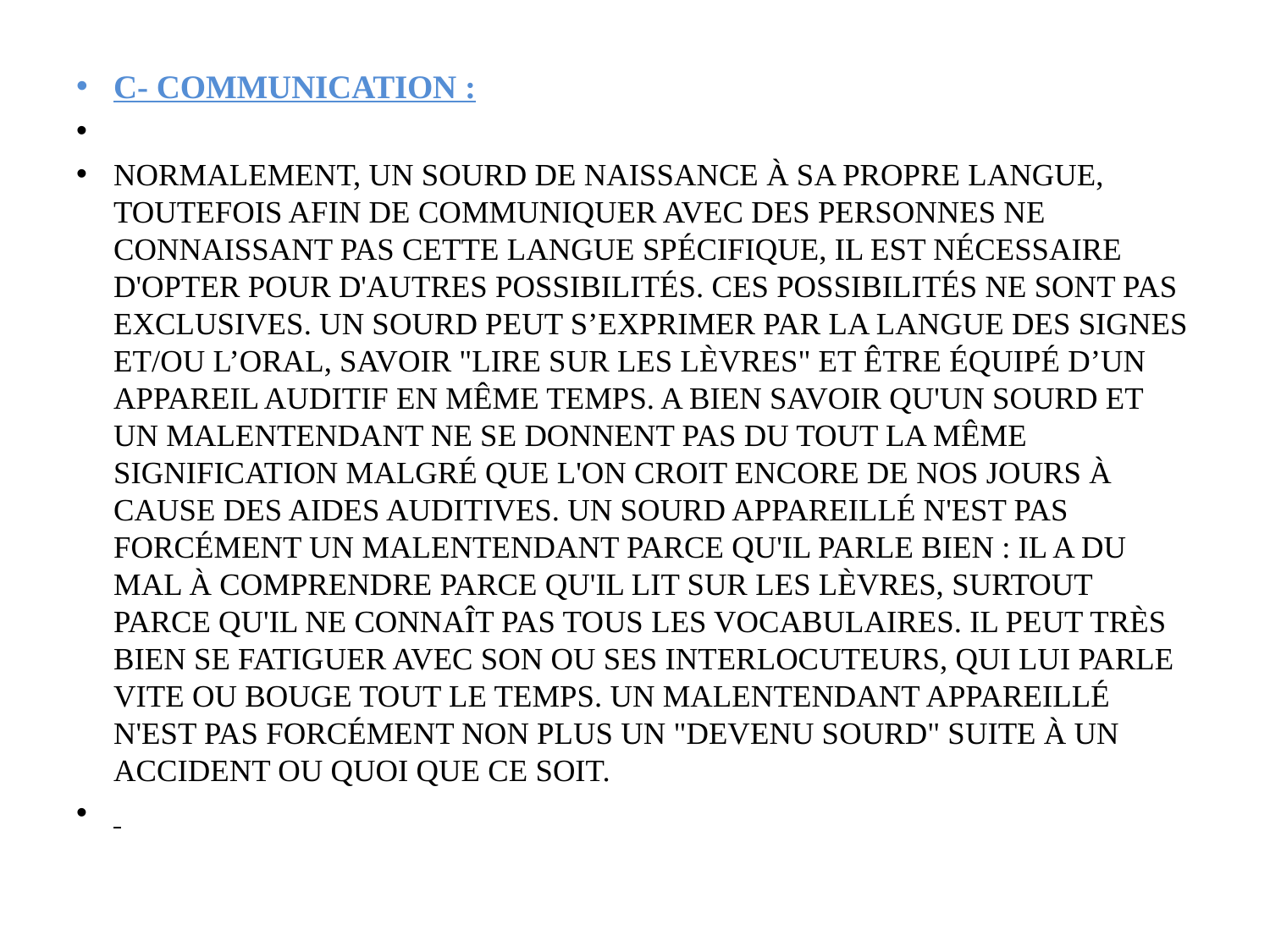

C- Communication :

Normalement, un sourd de naissance à sa propre langue, toutefois afin de communiquer avec des personnes ne connaissant pas cette langue spécifique, il est nécessaire d'opter pour d'autres possibilités. Ces possibilités ne sont pas exclusives. Un sourd peut s’exprimer par la langue des signes et/ou l’oral, savoir "lire sur les lèvres" et être équipé d’un appareil auditif en même temps. A bien savoir qu'un sourd et un malentendant ne se donnent pas du tout la même signification malgré que l'on croit encore de nos jours à cause des aides auditives. Un sourd appareillé n'est pas forcément un malentendant parce qu'il parle bien : il a du mal à comprendre parce qu'il lit sur les lèvres, surtout parce qu'il ne connaît pas tous les vocabulaires. Il peut très bien se fatiguer avec son ou ses interlocuteurs, qui lui parle vite ou bouge tout le temps. Un malentendant appareillé n'est pas forcément non plus un "devenu sourd" suite à un accident ou quoi que ce soit.